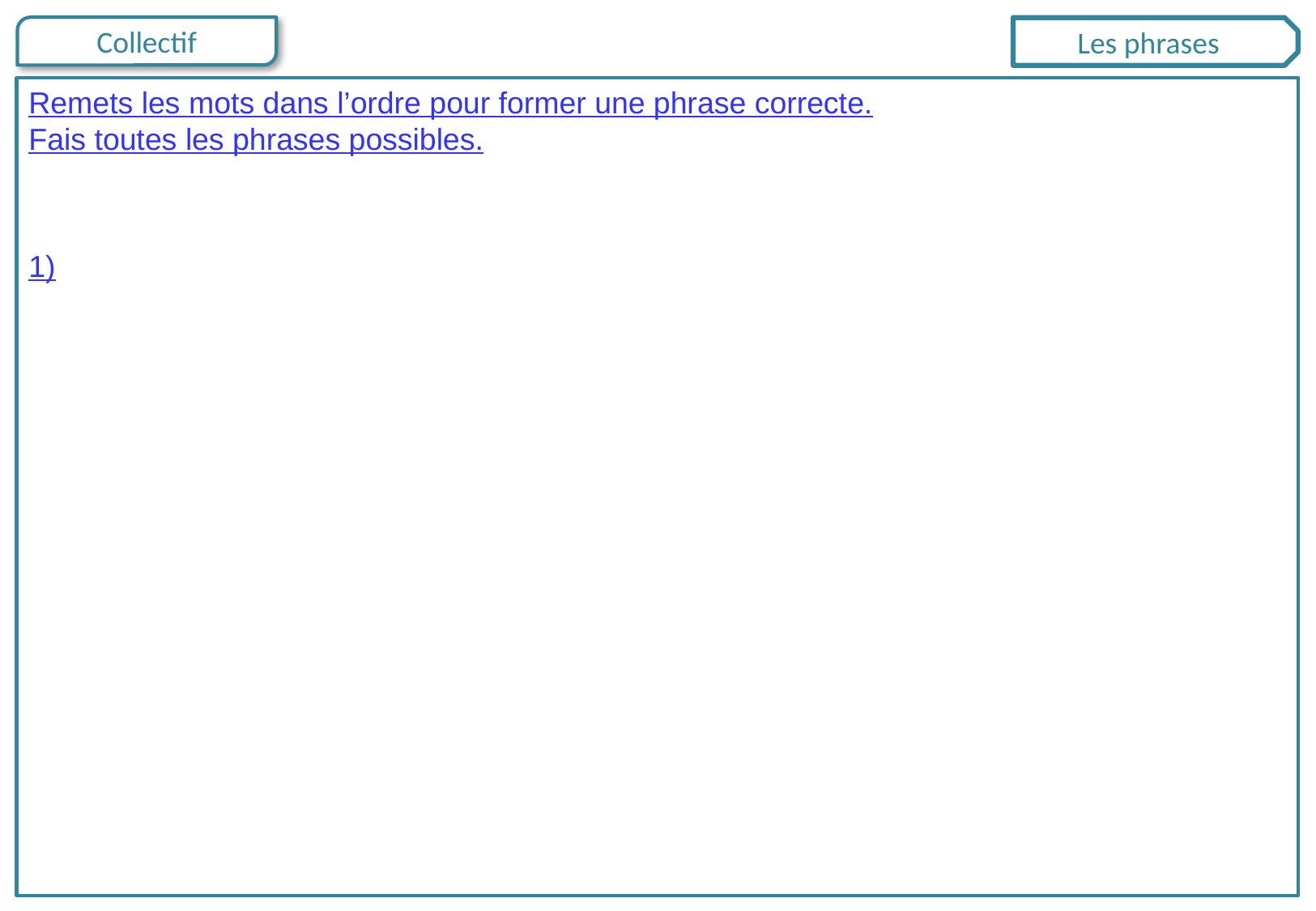

Les phrases
Remets les mots dans l’ordre pour former une phrase correcte.
Fais toutes les phrases possibles.
1)